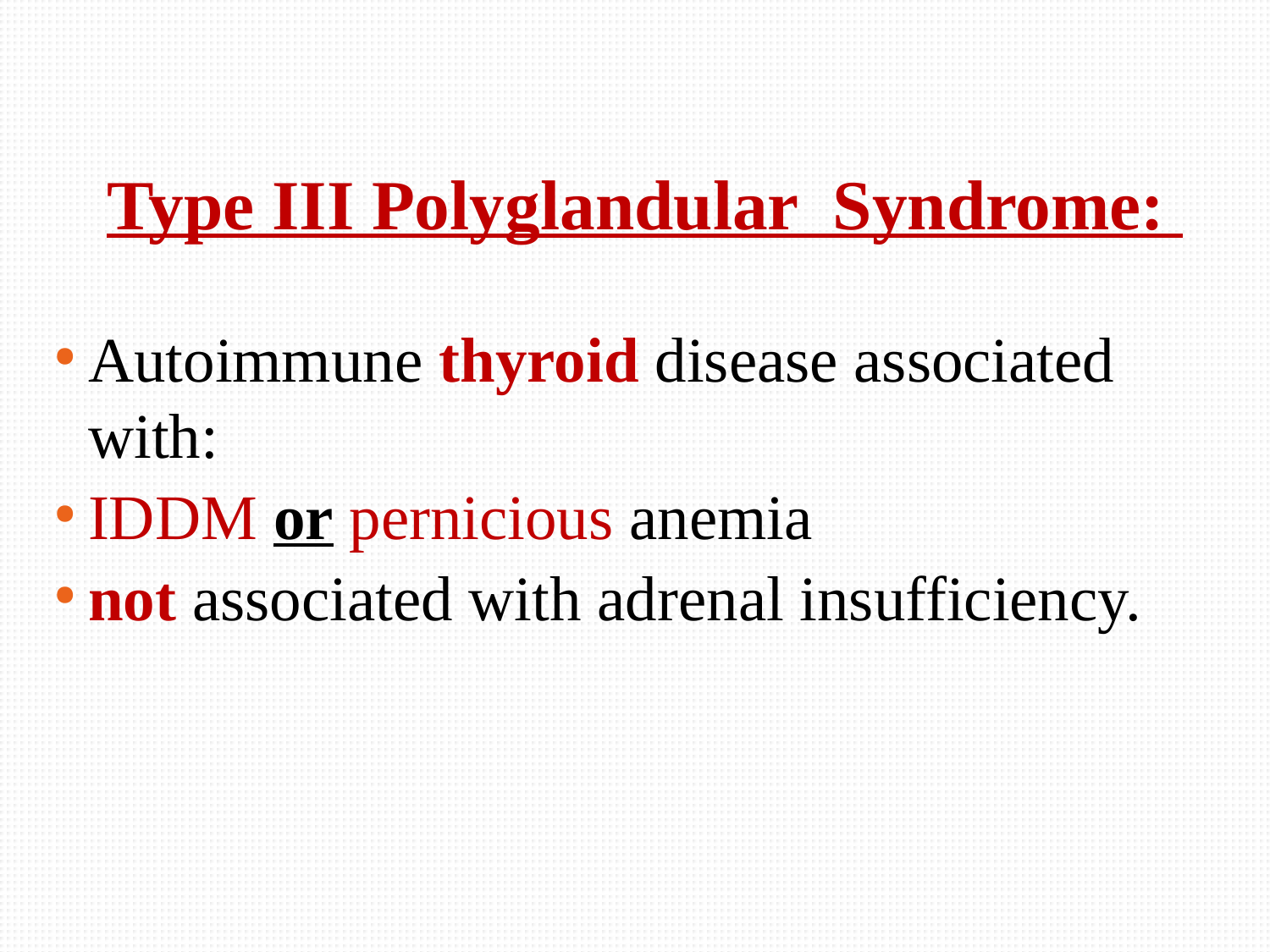

# Type III Polyglandular  Syndrome:
Autoimmune thyroid disease associated with:
IDDM or pernicious anemia
not associated with adrenal insufficiency.